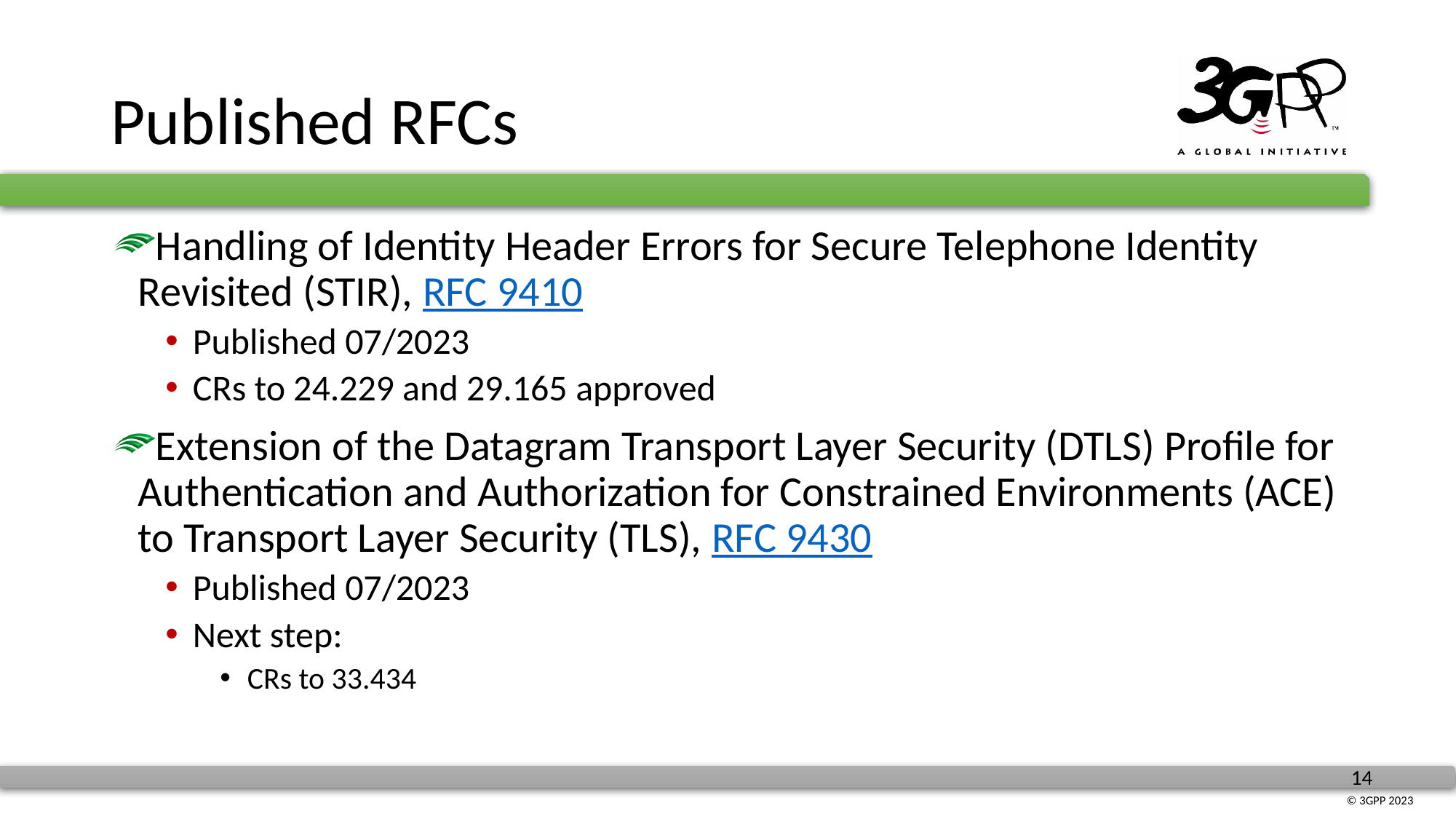

# Published RFCs
Handling of Identity Header Errors for Secure Telephone Identity Revisited (STIR), RFC 9410
Published 07/2023
CRs to 24.229 and 29.165 approved
Extension of the Datagram Transport Layer Security (DTLS) Profile for Authentication and Authorization for Constrained Environments (ACE) to Transport Layer Security (TLS), RFC 9430
Published 07/2023
Next step:
CRs to 33.434